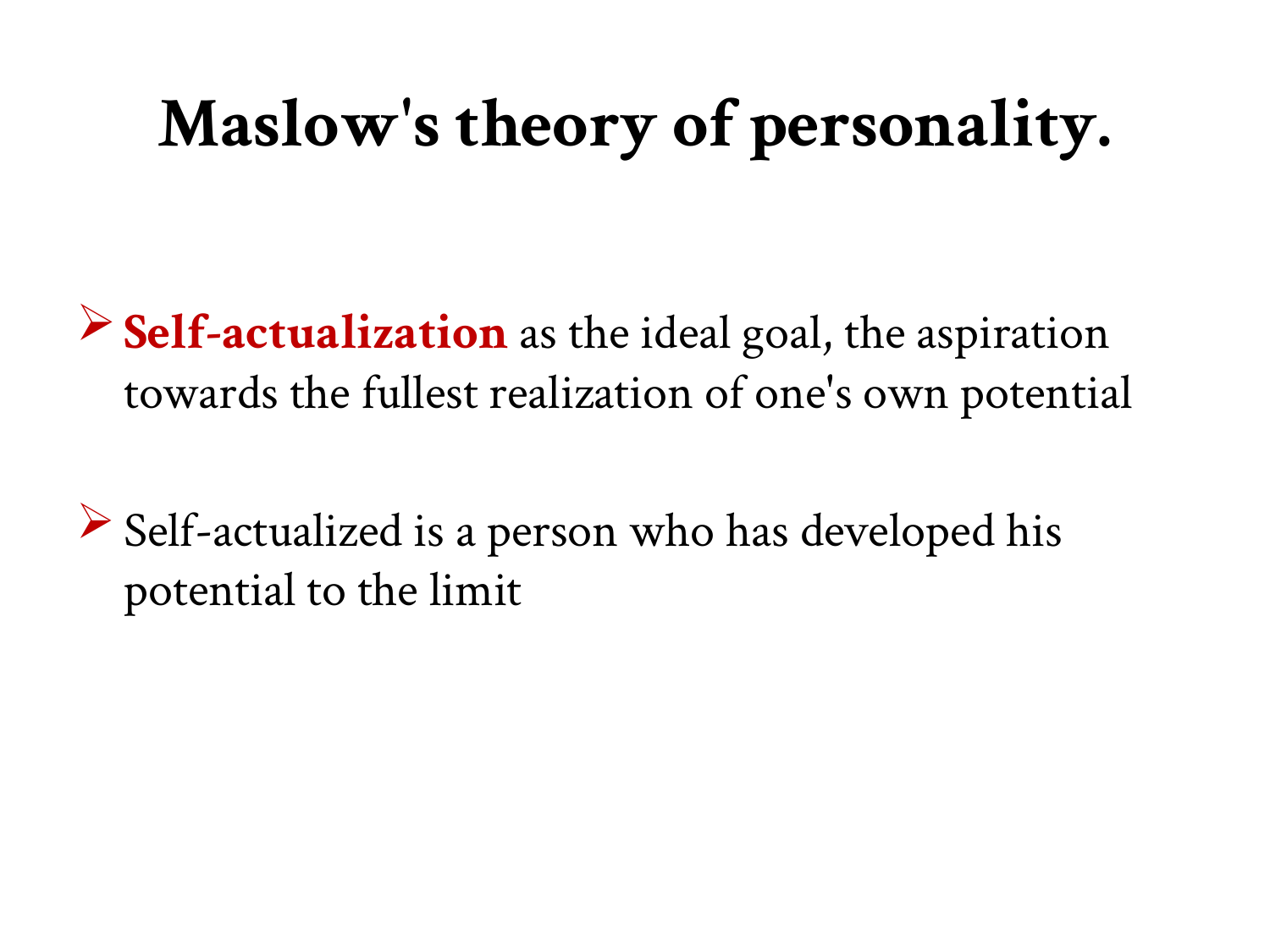

# Maslow's theory of personality.

Self-actualization as the ideal goal, the aspiration towards the fullest realization of one's own potential

Self-actualized is a person who has developed his potential to the limit